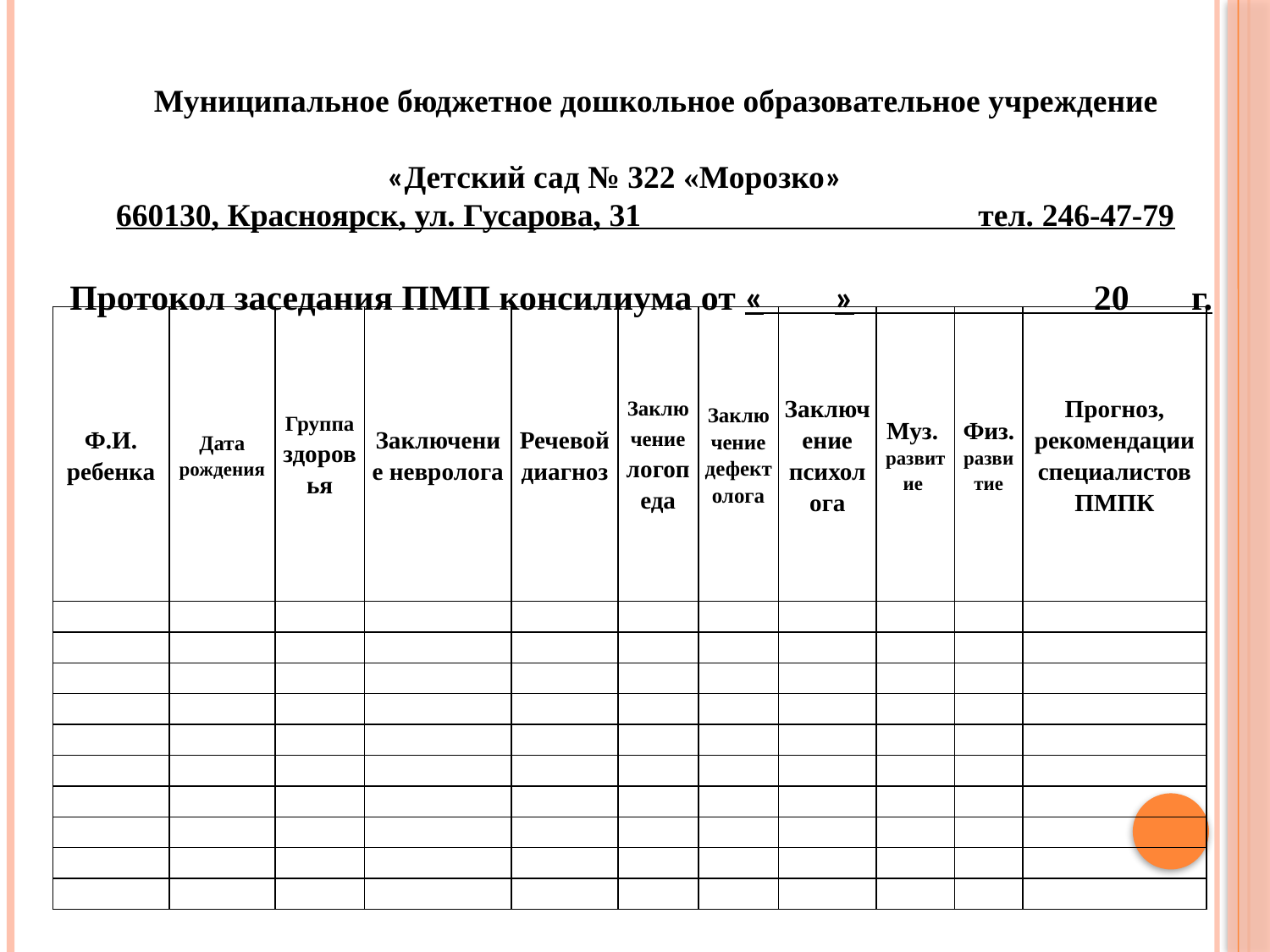

Муниципальное бюджетное дошкольное образовательное учреждение
                                        «Детский сад № 322 «Морозко»
660130, Красноярск, ул. Гусарова, 31                                          тел. 246-47-79

Протокол заседания ПМП консилиума от «        »                           20       г.
| Ф.И. ребенка | Дата рождения | Группа здоровья | Заключение невролога | Речевой диагноз | Заключение логопеда | Заключение дефектолога | Заключение психолога | Муз. развитие | Физ. развитие | Прогноз, рекомендации специалистов ПМПК |
| --- | --- | --- | --- | --- | --- | --- | --- | --- | --- | --- |
|  |  |  |  |  |  |  |  |  |  |  |
|  |  |  |  |  |  |  |  |  |  |  |
|  |  |  |  |  |  |  |  |  |  |  |
|  |  |  |  |  |  |  |  |  |  |  |
|  |  |  |  |  |  |  |  |  |  |  |
|  |  |  |  |  |  |  |  |  |  |  |
|  |  |  |  |  |  |  |  |  |  |  |
|  |  |  |  |  |  |  |  |  |  |  |
|  |  |  |  |  |  |  |  |  |  |  |
|  |  |  |  |  |  |  |  |  |  |  |